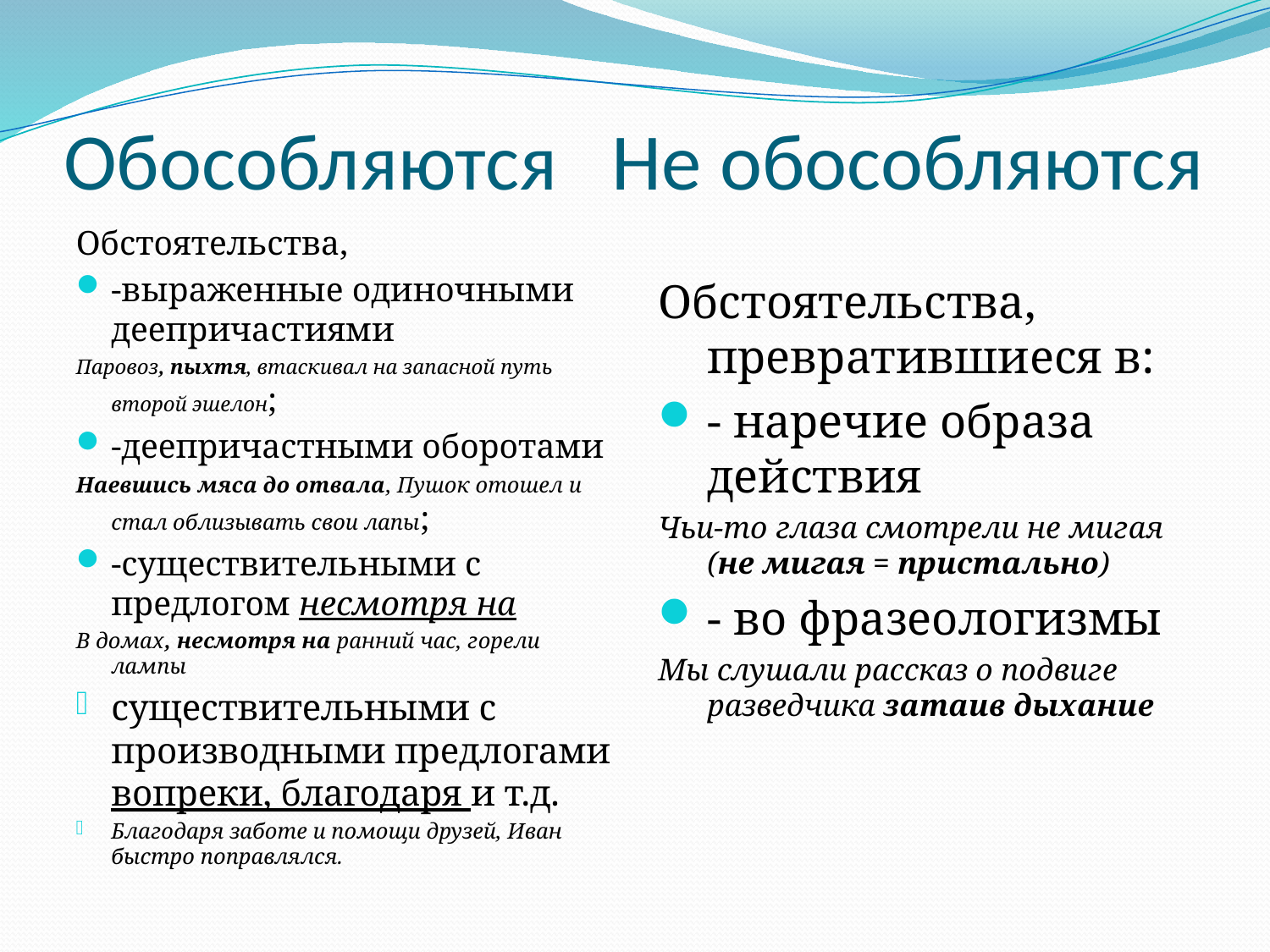

# Обособляются   Не обособляются
Обстоятельства,
-выраженные одиночными деепричастиями
Паровоз, пыхтя, втаскивал на запасной путь второй эшелон;
-деепричастными оборотами
Наевшись мяса до отвала, Пушок отошел и стал облизывать свои лапы;
-существительными с предлогом несмотря на
В домах, несмотря на ранний час, горели лампы
существительными с производными предлогами вопреки, благодаря и т.д.
Благодаря заботе и помощи друзей, Иван быстро поправлялся.

Обстоятельства, превратившиеся в:
- наречие образа действия
Чьи-то глаза смотрели не мигая (не мигая = пристально)
- во фразеологизмы
Мы слушали рассказ о подвиге разведчика затаив дыхание